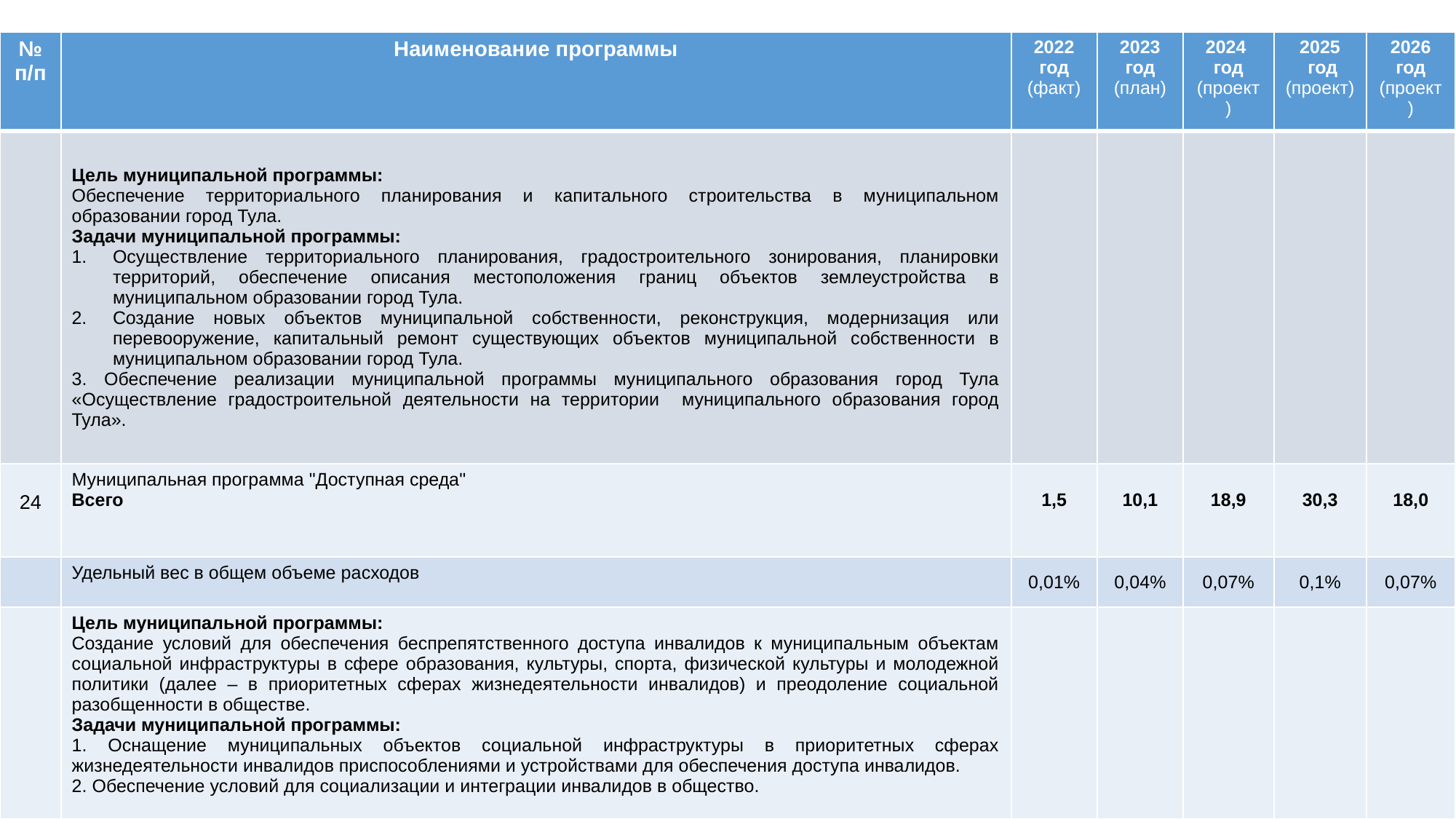

| № п/п | Наименование программы | 2022 год (факт) | 2023 год (план) | 2024 год (проект) | 2025 год (проект) | 2026 год (проект) |
| --- | --- | --- | --- | --- | --- | --- |
|  | Цель муниципальной программы: Обеспечение территориального планирования и капитального строительства в муниципальном образовании город Тула. Задачи муниципальной программы: Осуществление территориального планирования, градостроительного зонирования, планировки территорий, обеспечение описания местоположения границ объектов землеустройства в муниципальном образовании город Тула. Создание новых объектов муниципальной собственности, реконструкция, модернизация или перевооружение, капитальный ремонт существующих объектов муниципальной собственности в муниципальном образовании город Тула. 3. Обеспечение реализации муниципальной программы муниципального образования город Тула «Осуществление градостроительной деятельности на территории муниципального образования город Тула». |  |  |  |  |  |
| 24 | Муниципальная программа "Доступная среда" Всего | 1,5 | 10,1 | 18,9 | 30,3 | 18,0 |
|  | Удельный вес в общем объеме расходов | 0,01% | 0,04% | 0,07% | 0,1% | 0,07% |
|  | Цель муниципальной программы: Создание условий для обеспечения беспрепятственного доступа инвалидов к муниципальным объектам социальной инфраструктуры в сфере образования, культуры, спорта, физической культуры и молодежной политики (далее – в приоритетных сферах жизнедеятельности инвалидов) и преодоление социальной разобщенности в обществе. Задачи муниципальной программы: 1. Оснащение муниципальных объектов социальной инфраструктуры в приоритетных сферах жизнедеятельности инвалидов приспособлениями и устройствами для обеспечения доступа инвалидов. 2. Обеспечение условий для социализации и интеграции инвалидов в общество. |  |  |  |  |  |